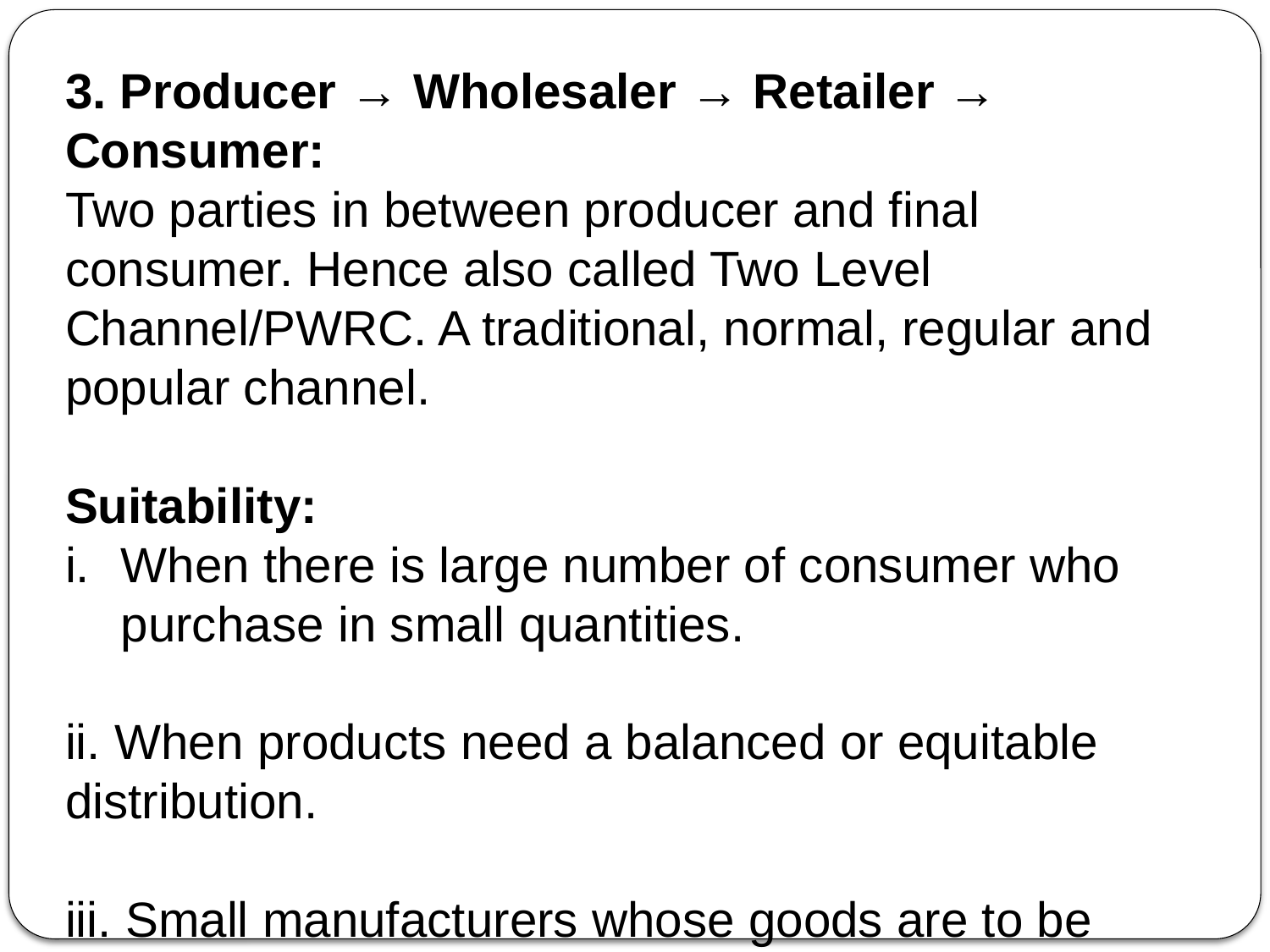

3. Producer → Wholesaler → Retailer → Consumer:
Two parties in between producer and final consumer. Hence also called Two Level Channel/PWRC. A traditional, normal, regular and popular channel.

Suitability:
When there is large number of consumer who purchase in small quantities.

ii. When products need a balanced or equitable distribution.

iii. Small manufacturers whose goods are to be sold to consumers widely scattered in different localities